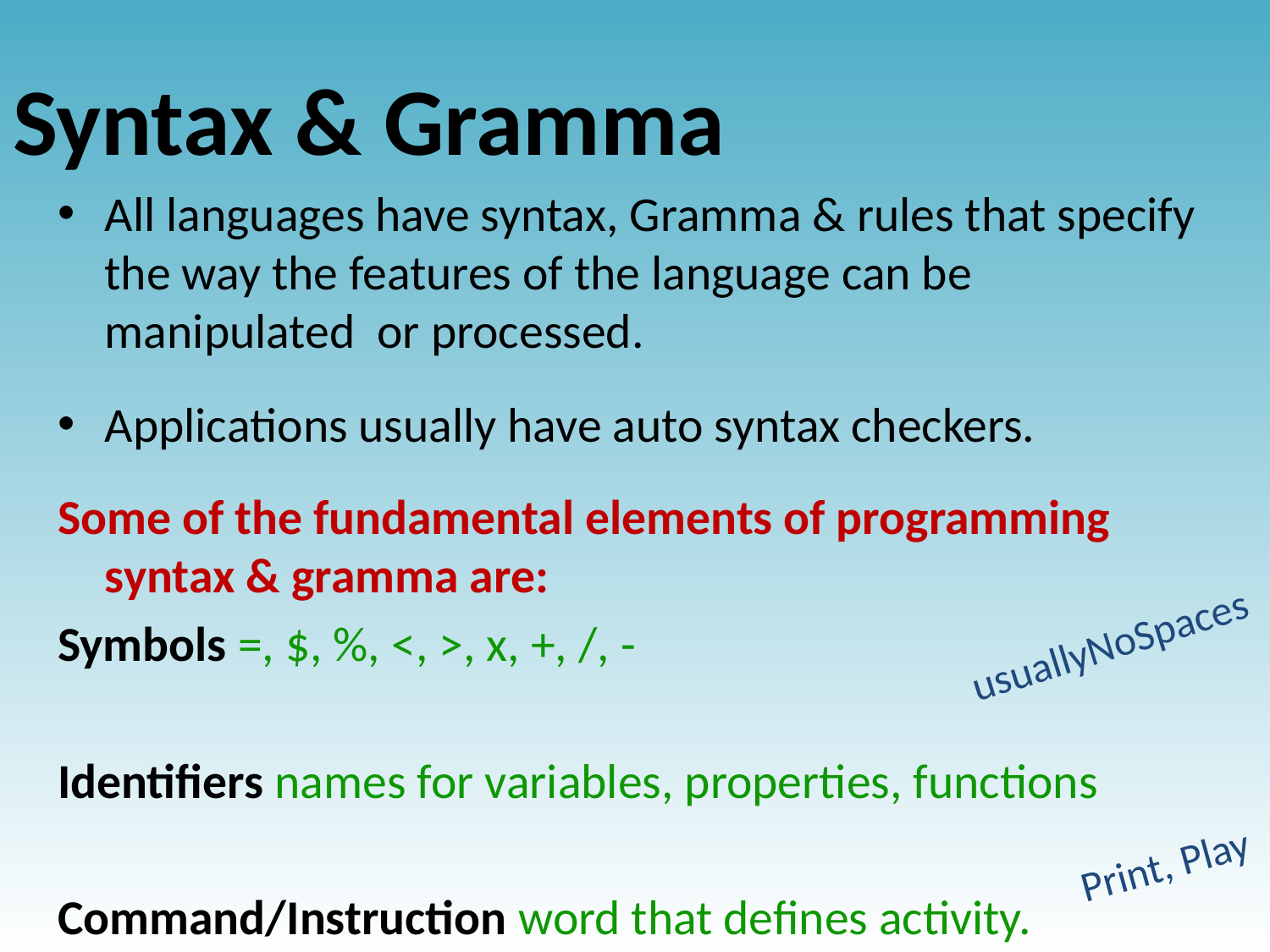

# Syntax & Gramma
All languages have syntax, Gramma & rules that specify the way the features of the language can be manipulated  or processed.

Applications usually have auto syntax checkers.

Some of the fundamental elements of programming syntax & gramma are:
Symbols =, $, %, <, >, x, +, /, -

Identifiers names for variables, properties, functions

Command/Instruction word that defines activity.

usuallyNoSpaces
Print, Play